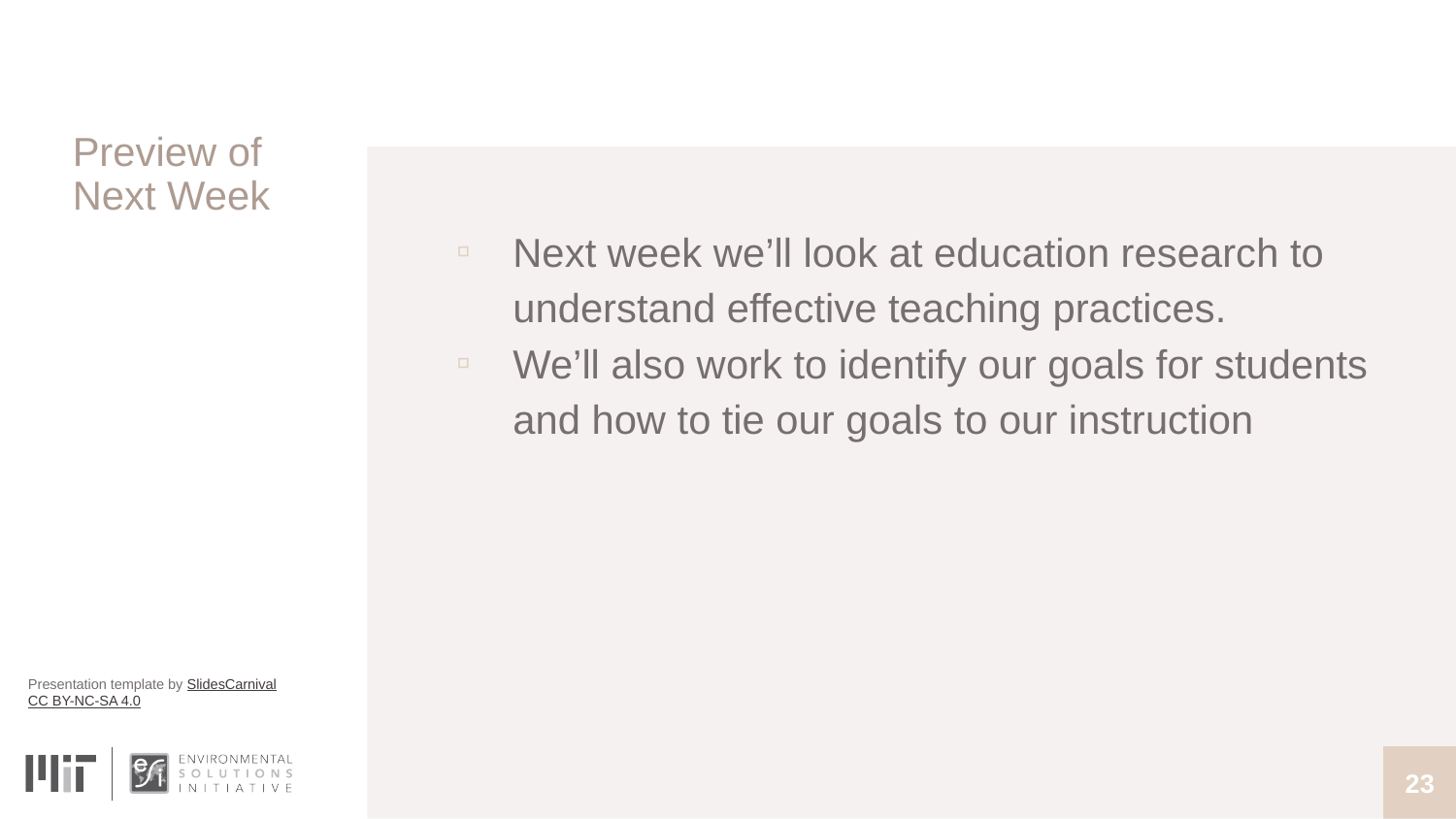

# Preview of Next Week
Next week we’ll look at education research to understand effective teaching practices.
We’ll also work to identify our goals for students and how to tie our goals to our instruction
23